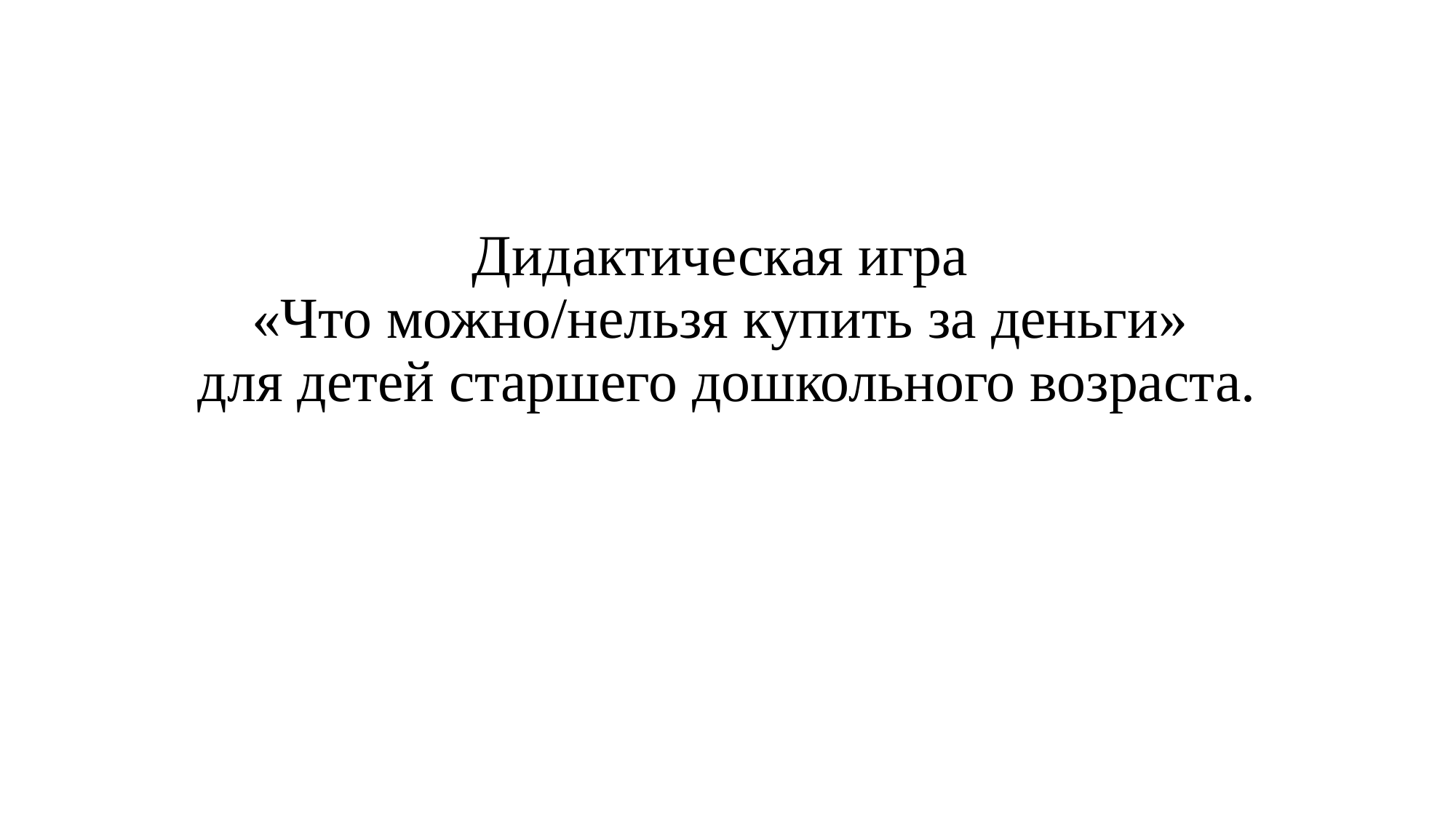

# Дидактическая игра «Что можно/нельзя купить за деньги» для детей старшего дошкольного возраста.